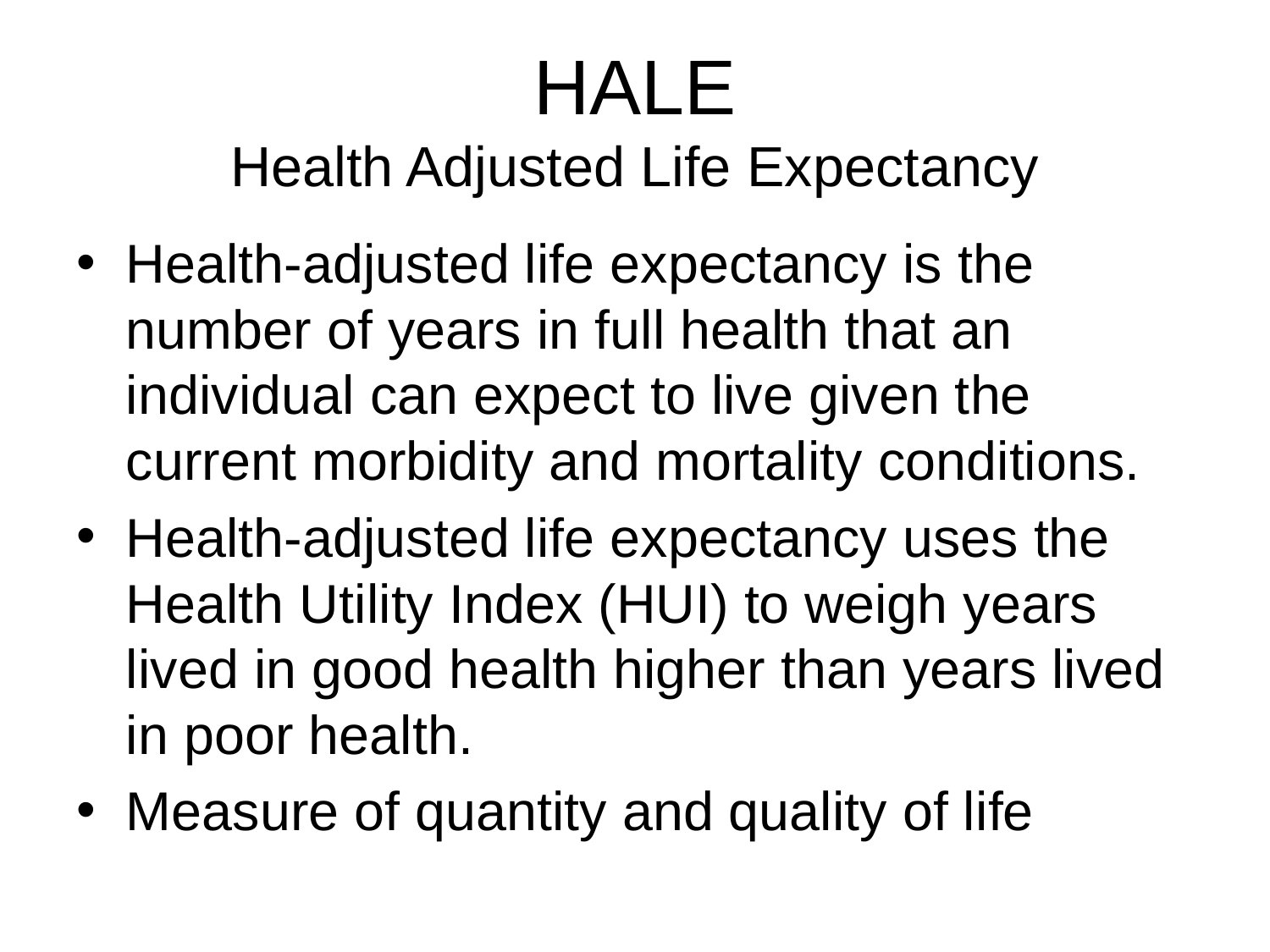

# HALE Health Adjusted Life Expectancy
Health-adjusted life expectancy is the number of years in full health that an individual can expect to live given the current morbidity and mortality conditions.
Health-adjusted life expectancy uses the Health Utility Index (HUI) to weigh years lived in good health higher than years lived in poor health.
Measure of quantity and quality of life